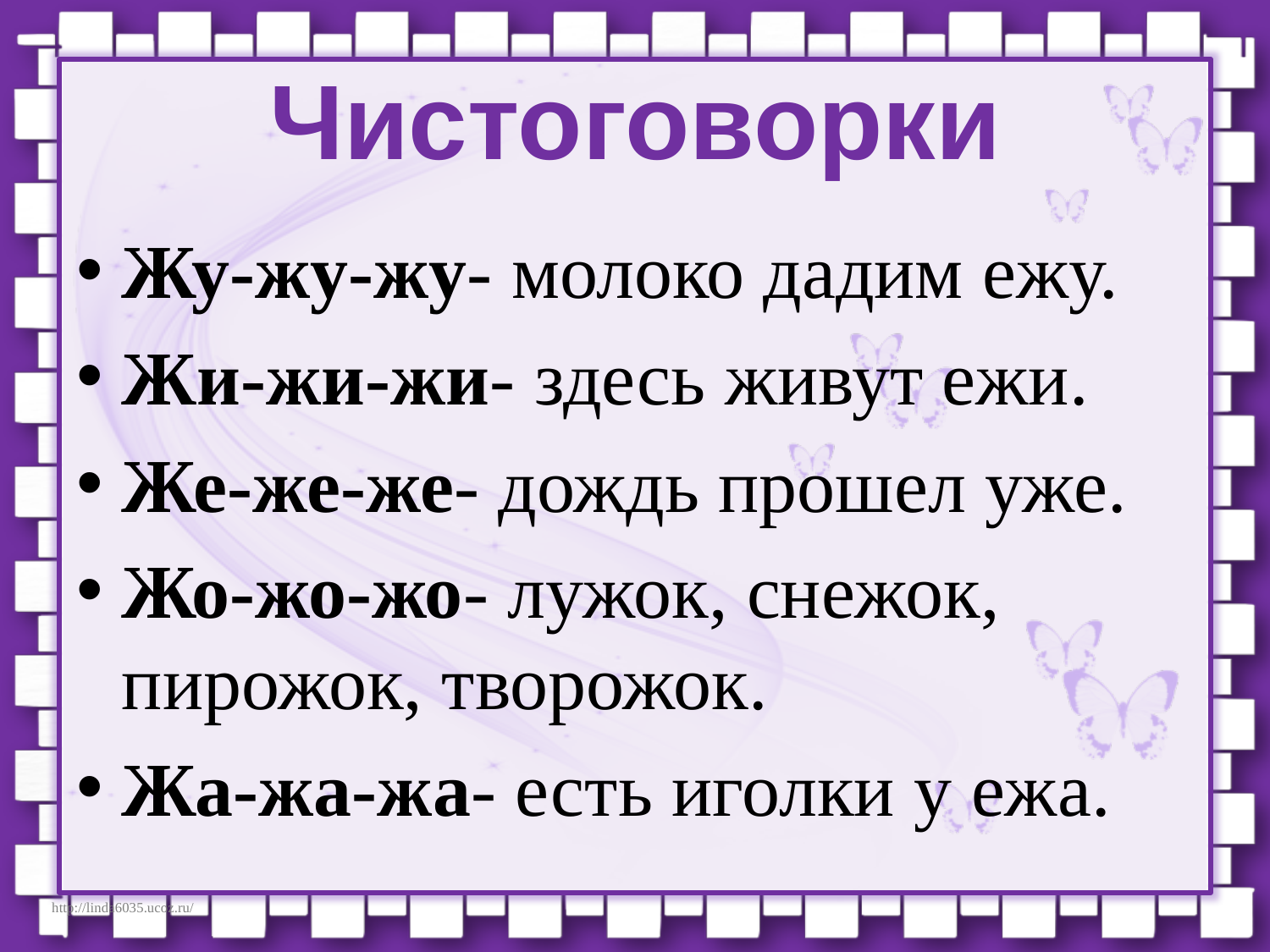

# Чистоговорки
Жу-жу-жу- молоко дадим ежу.
Жи-жи-жи- здесь живут ежи.
Же-же-же- дождь прошел уже.
Жо-жо-жо- лужок, снежок, пирожок, творожок.
Жа-жа-жа- есть иголки у ежа.